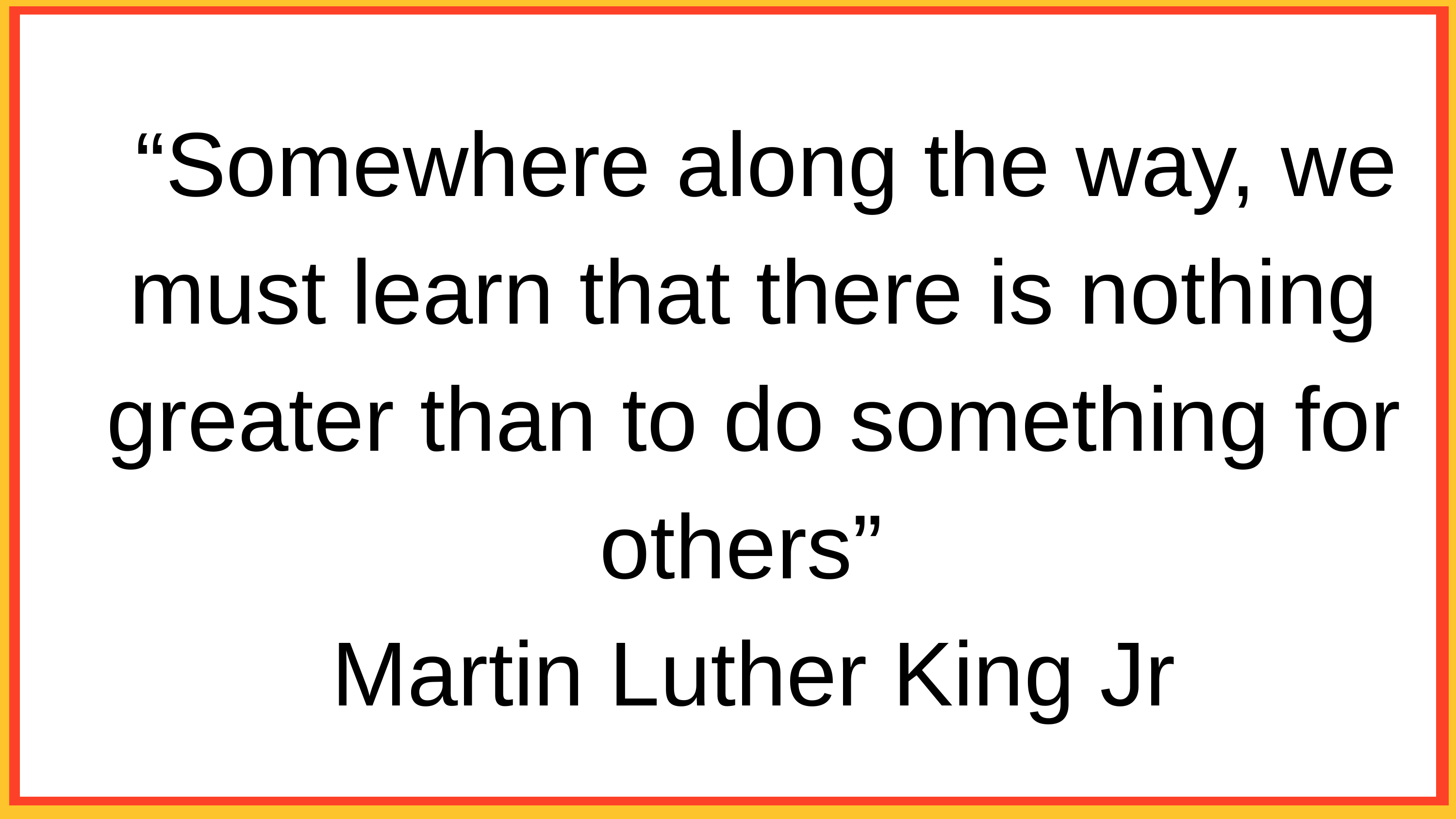

“Somewhere along the way, we must learn that there is nothing greater than to do something for others”
Martin Luther King Jr